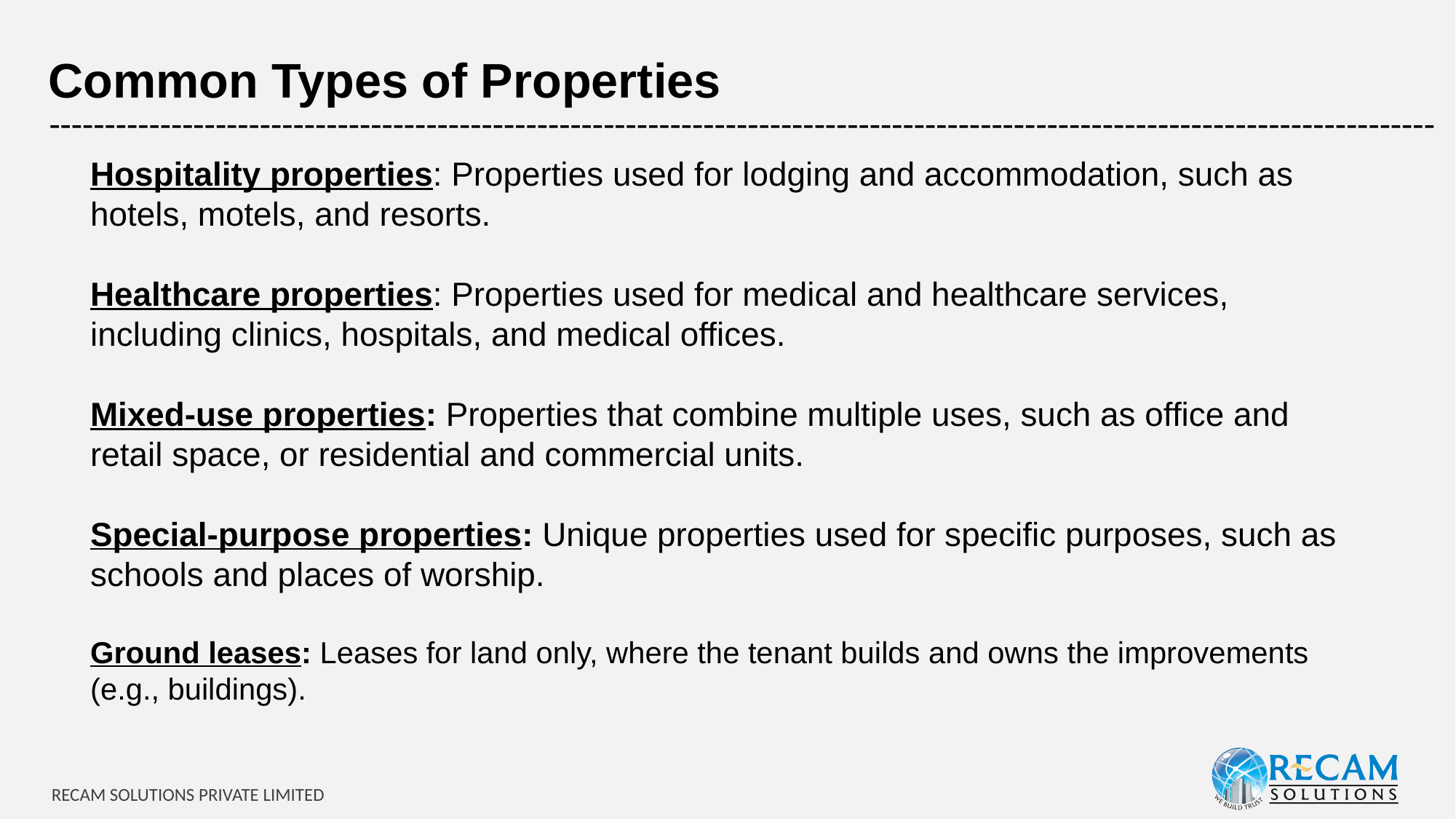

Common Types of Properties
-----------------------------------------------------------------------------------------------------------------------------
Hospitality properties: Properties used for lodging and accommodation, such as hotels, motels, and resorts.

Healthcare properties: Properties used for medical and healthcare services, including clinics, hospitals, and medical offices.

Mixed-use properties: Properties that combine multiple uses, such as office and retail space, or residential and commercial units.

Special-purpose properties: Unique properties used for specific purposes, such as schools and places of worship.

Ground leases: Leases for land only, where the tenant builds and owns the improvements (e.g., buildings).
RECAM SOLUTIONS PRIVATE LIMITED